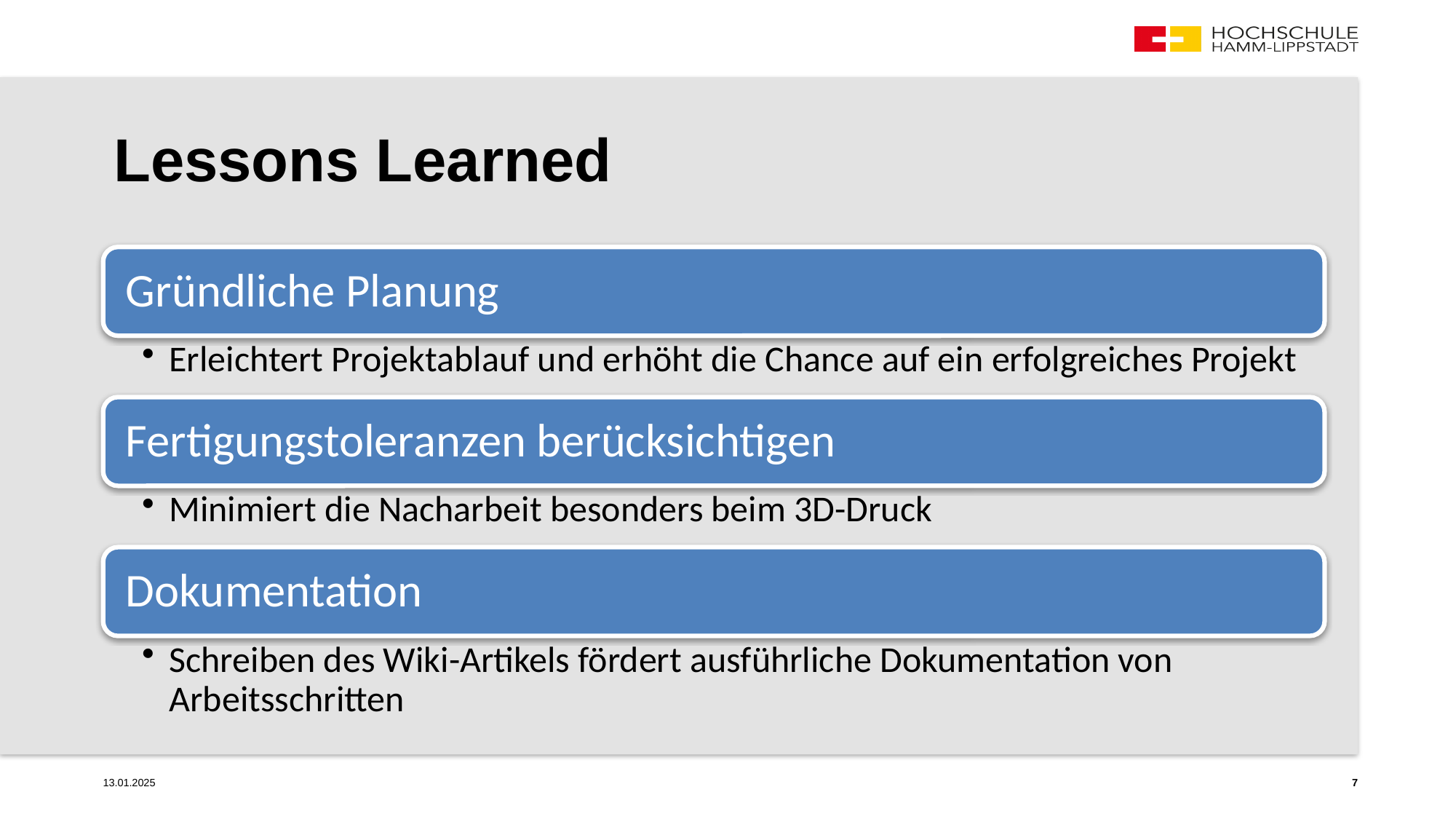

# Lessons Learned
Gründliche Planung
Erleichtert Projektablauf und erhöht die Chance auf ein erfolgreiches Projekt
Fertigungstoleranzen berücksichtigen
Minimiert die Nacharbeit besonders beim 3D-Druck
Dokumentation
Schreiben des Wiki-Artikels fördert ausführliche Dokumentation von Arbeitsschritten
13.01.2025
7